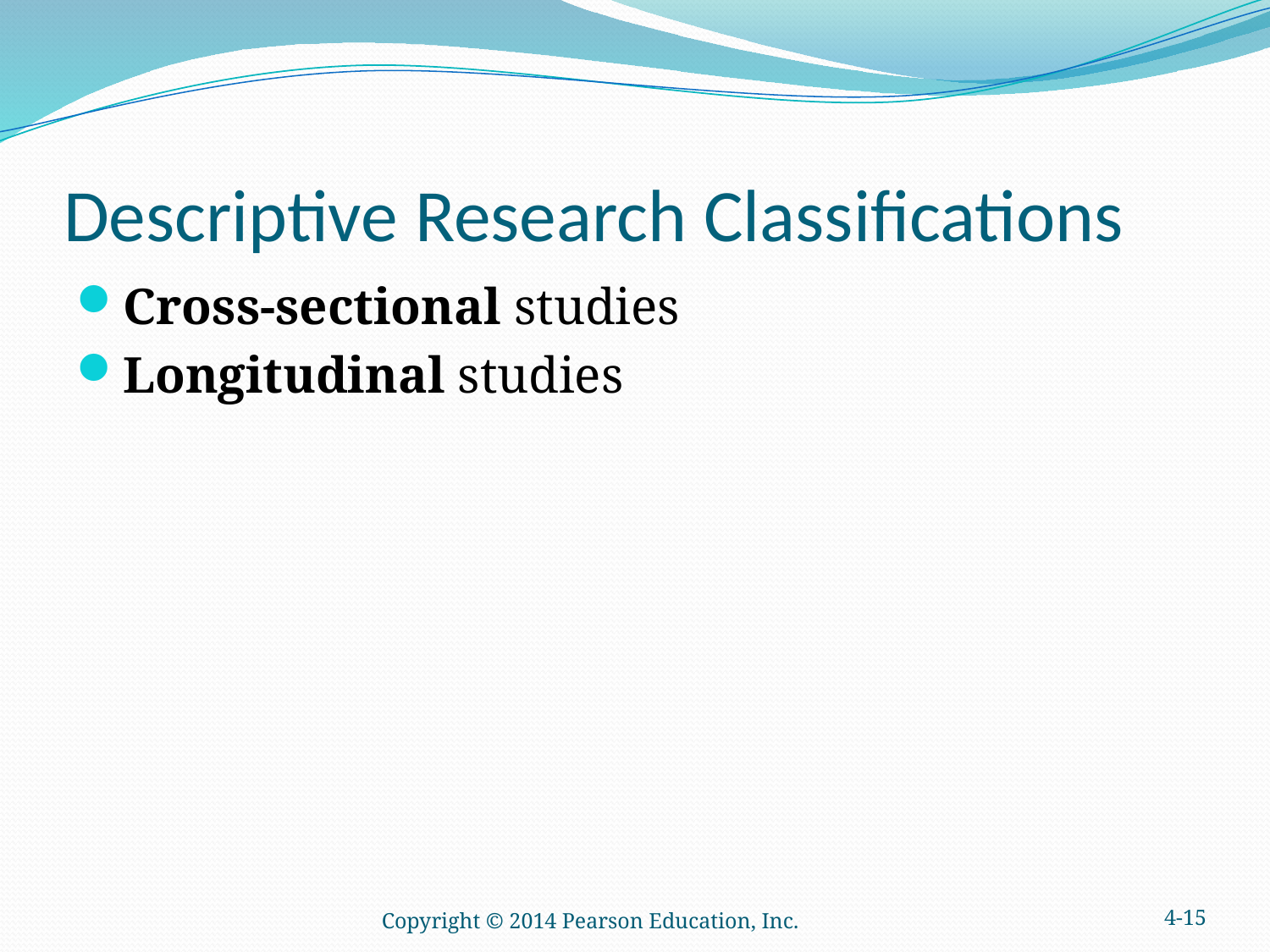

# Descriptive Research Classifications
Cross-sectional studies
Longitudinal studies

Copyright © 2014 Pearson Education, Inc.
4-15